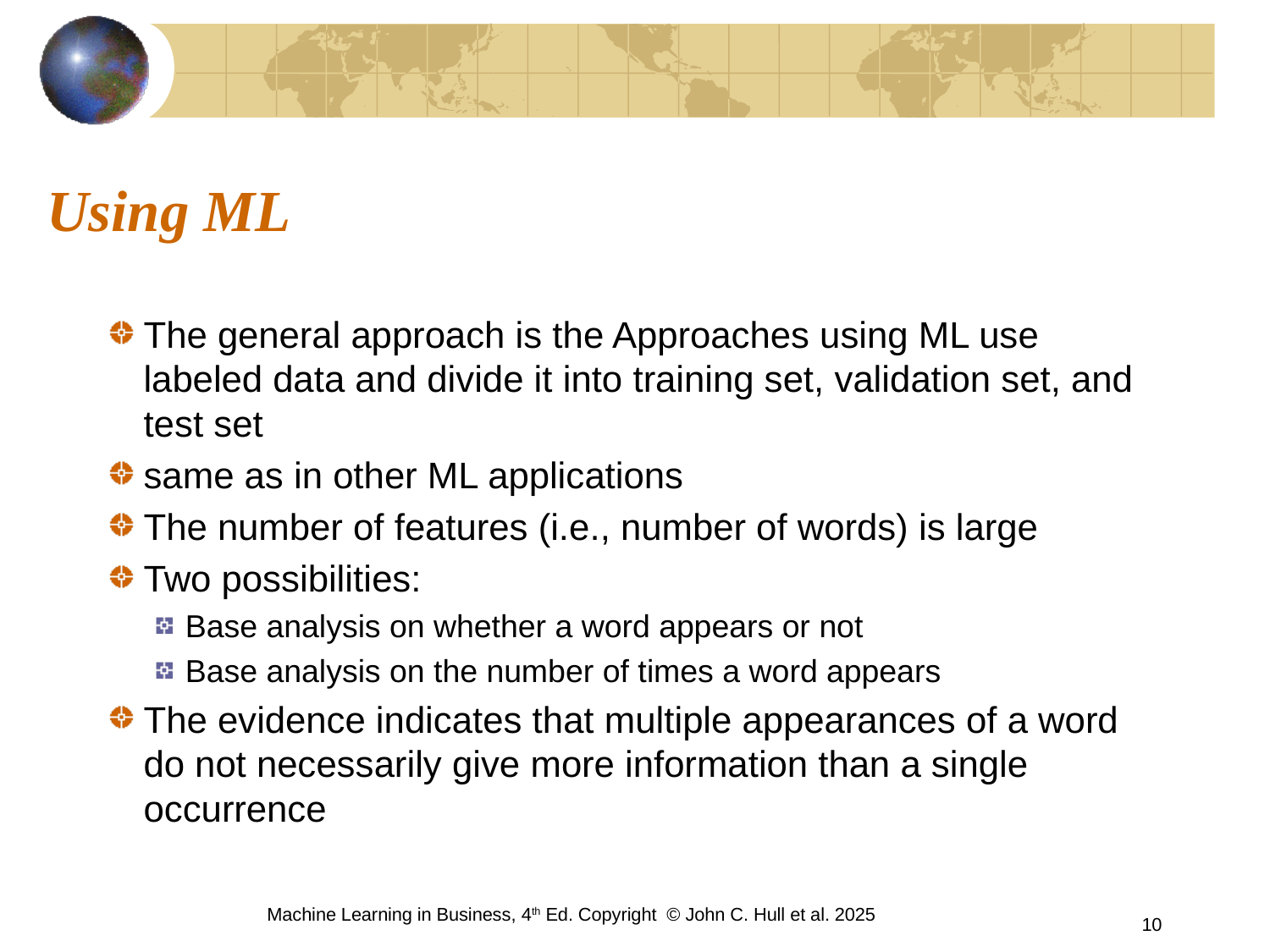

# Using ML
The general approach is the Approaches using ML use labeled data and divide it into training set, validation set, and test set
same as in other ML applications
The number of features (i.e., number of words) is large
Two possibilities:
Base analysis on whether a word appears or not
Base analysis on the number of times a word appears
The evidence indicates that multiple appearances of a word do not necessarily give more information than a single occurrence
Machine Learning in Business, 4th Ed. Copyright  © John C. Hull et al. 2025
10